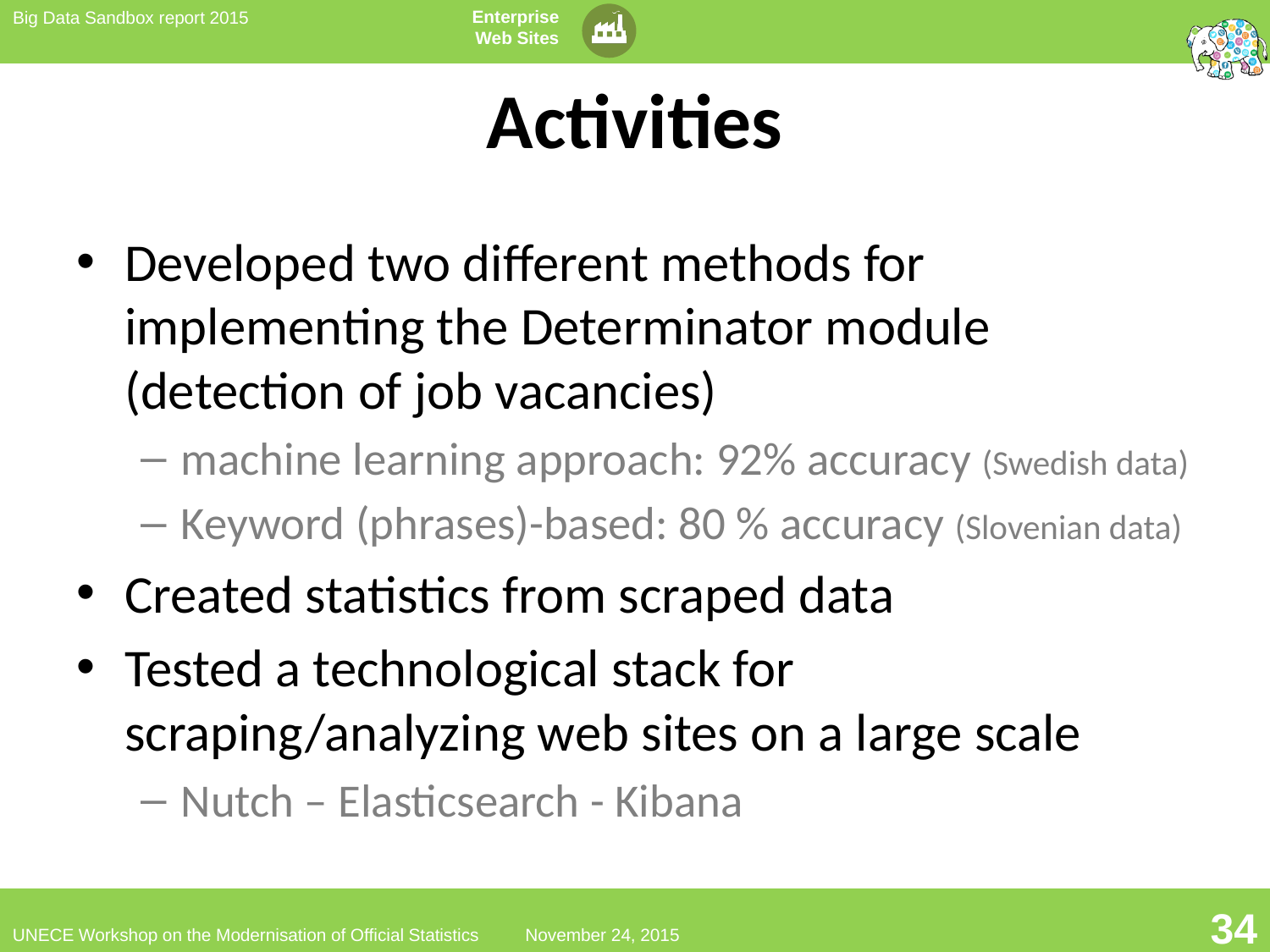

# Activities
Developed two different methods for implementing the Determinator module
(detection of job vacancies)
machine learning approach: 92% accuracy (Swedish data)
Keyword (phrases)-based: 80 % accuracy (Slovenian data)
Created statistics from scraped data
Tested a technological stack for scraping/analyzing web sites on a large scale
Nutch – Elasticsearch - Kibana

3
34